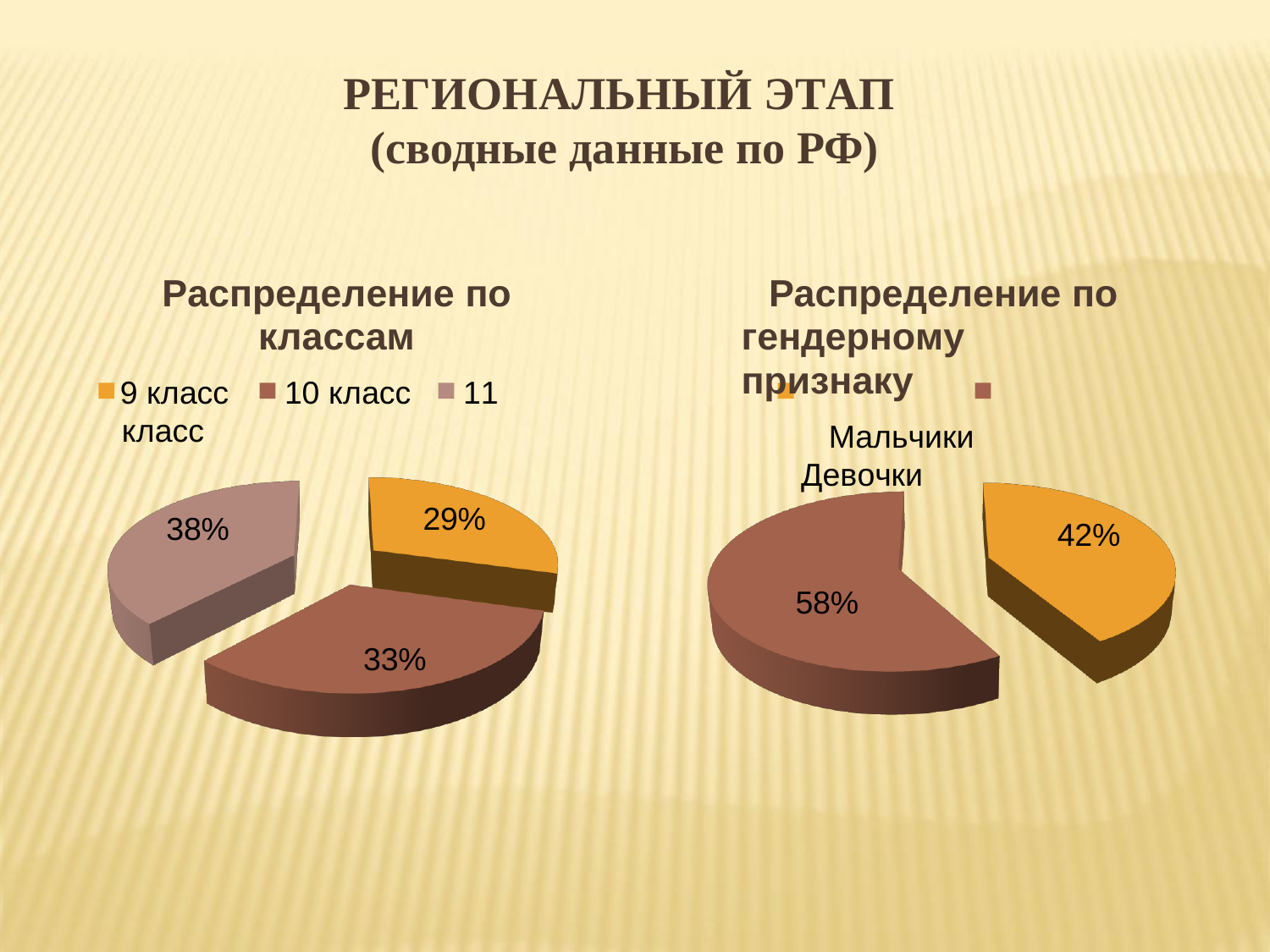

РЕГИОНАЛЬНЫЙ ЭТАП
(сводные данные по РФ)
Распределение по классам
9 класс	10 класс	11 класс
Распределение по гендерному признаку
Мальчики	Девочки

29%
38%
42%
58%
58%
33%